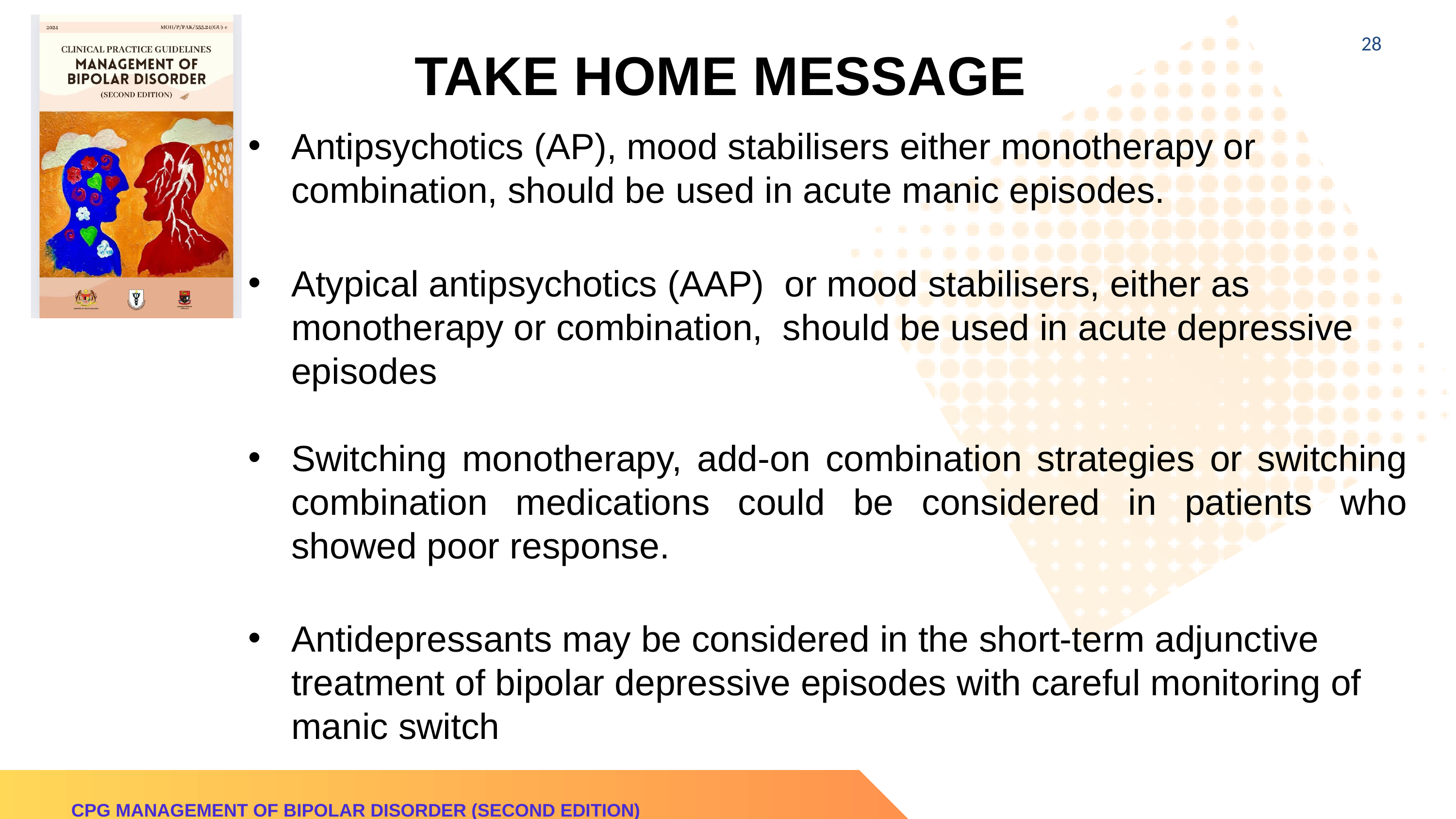

28
# TAKE HOME MESSAGE
Antipsychotics (AP), mood stabilisers either monotherapy or combination, should be used in acute manic episodes.

Atypical antipsychotics (AAP)  or mood stabilisers, either as monotherapy or combination,  should be used in acute depressive episodes

Switching monotherapy, add-on combination strategies or switching combination medications could be considered in patients who showed poor response.

Antidepressants may be considered in the short-term adjunctive treatment of bipolar depressive episodes with careful monitoring of manic switch

CPG MANAGEMENT OF BIPOLAR DISORDER (SECOND EDITION)